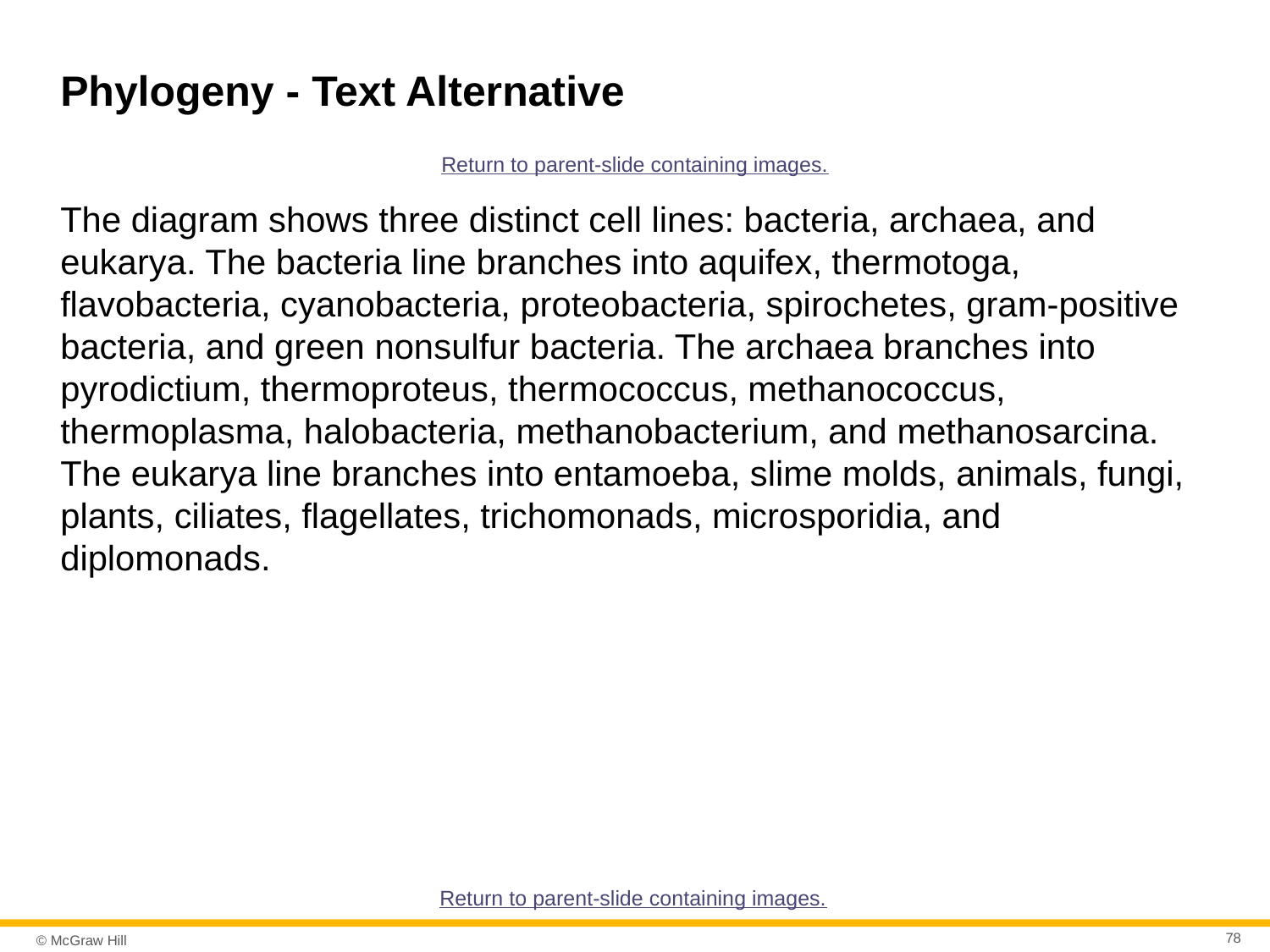

# Phylogeny - Text Alternative
Return to parent-slide containing images.
The diagram shows three distinct cell lines: bacteria, archaea, and eukarya. The bacteria line branches into aquifex, thermotoga, flavobacteria, cyanobacteria, proteobacteria, spirochetes, gram-positive bacteria, and green nonsulfur bacteria. The archaea branches into pyrodictium, thermoproteus, thermococcus, methanococcus, thermoplasma, halobacteria, methanobacterium, and methanosarcina. The eukarya line branches into entamoeba, slime molds, animals, fungi, plants, ciliates, flagellates, trichomonads, microsporidia, and diplomonads.
Return to parent-slide containing images.